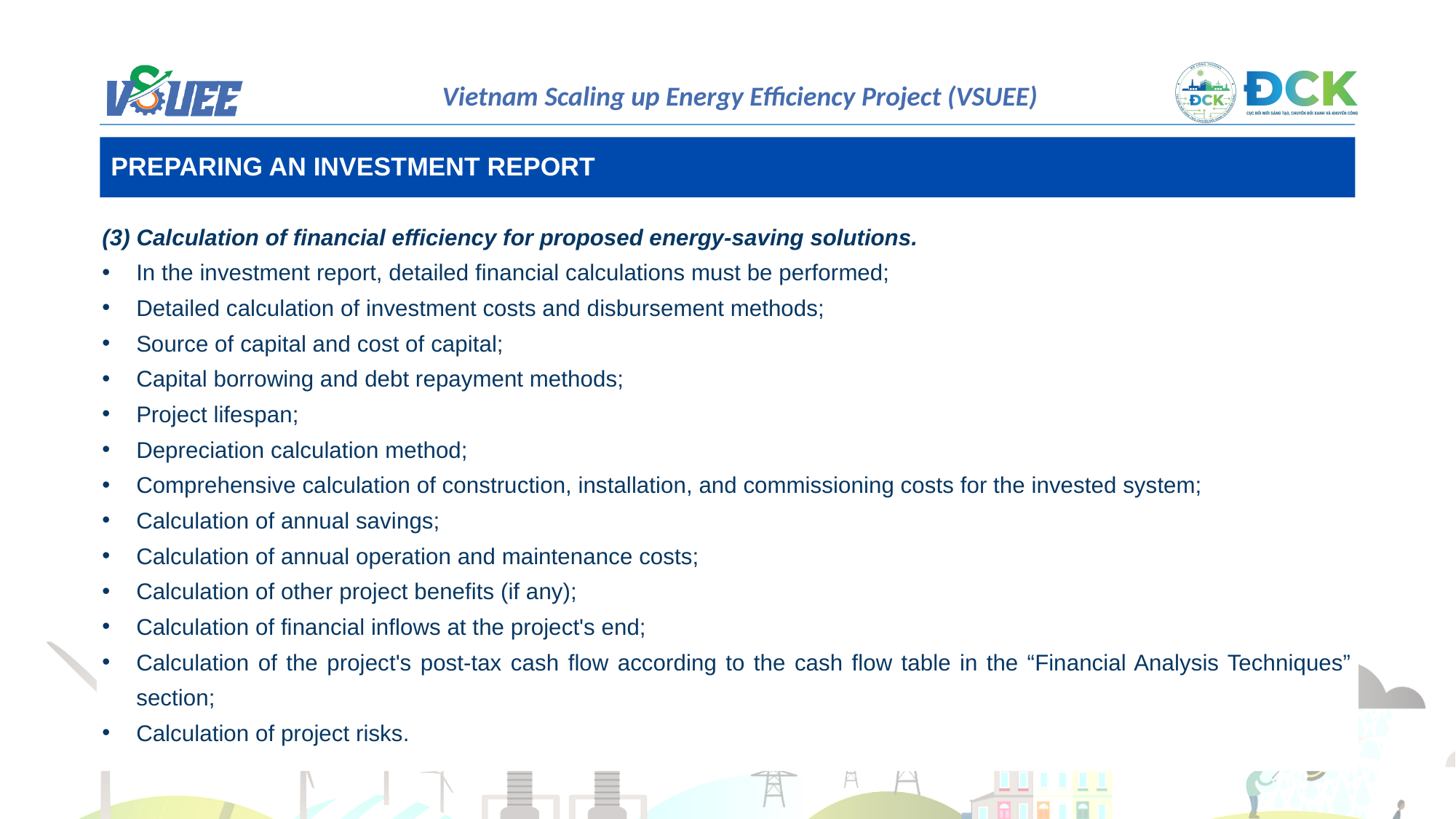

PREPARING AN INVESTMENT REPORT
(3) Calculation of financial efficiency for proposed energy-saving solutions.
In the investment report, detailed financial calculations must be performed;
Detailed calculation of investment costs and disbursement methods;
Source of capital and cost of capital;
Capital borrowing and debt repayment methods;
Project lifespan;
Depreciation calculation method;
Comprehensive calculation of construction, installation, and commissioning costs for the invested system;
Calculation of annual savings;
Calculation of annual operation and maintenance costs;
Calculation of other project benefits (if any);
Calculation of financial inflows at the project's end;
Calculation of the project's post-tax cash flow according to the cash flow table in the “Financial Analysis Techniques” section;
Calculation of project risks.